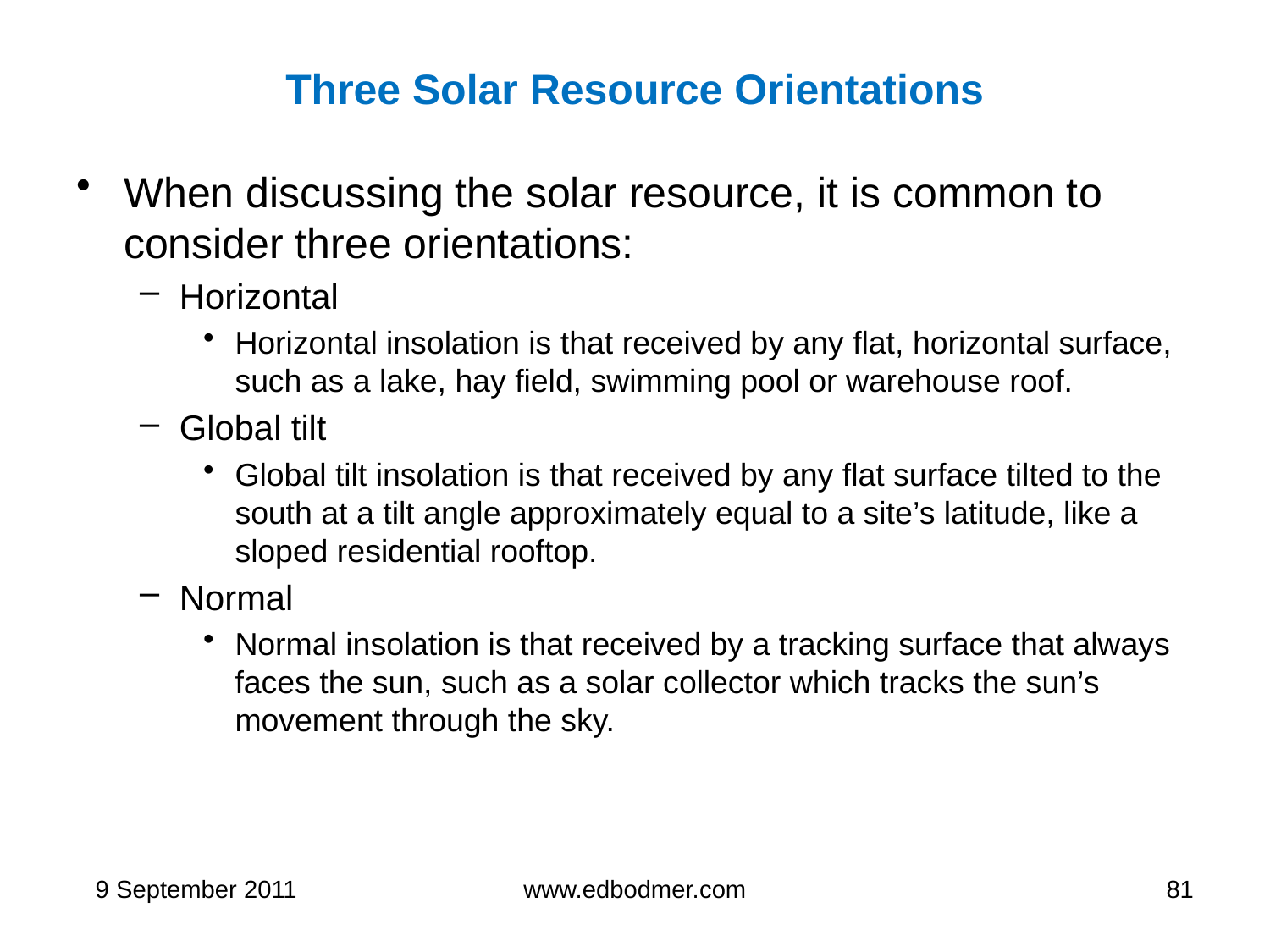

# Three Solar Resource Orientations
When discussing the solar resource, it is common to consider three orientations:
Horizontal
Horizontal insolation is that received by any flat, horizontal surface, such as a lake, hay field, swimming pool or warehouse roof.
Global tilt
Global tilt insolation is that received by any flat surface tilted to the south at a tilt angle approximately equal to a site’s latitude, like a sloped residential rooftop.
Normal
Normal insolation is that received by a tracking surface that always faces the sun, such as a solar collector which tracks the sun’s movement through the sky.
9 September 2011
www.edbodmer.com
81